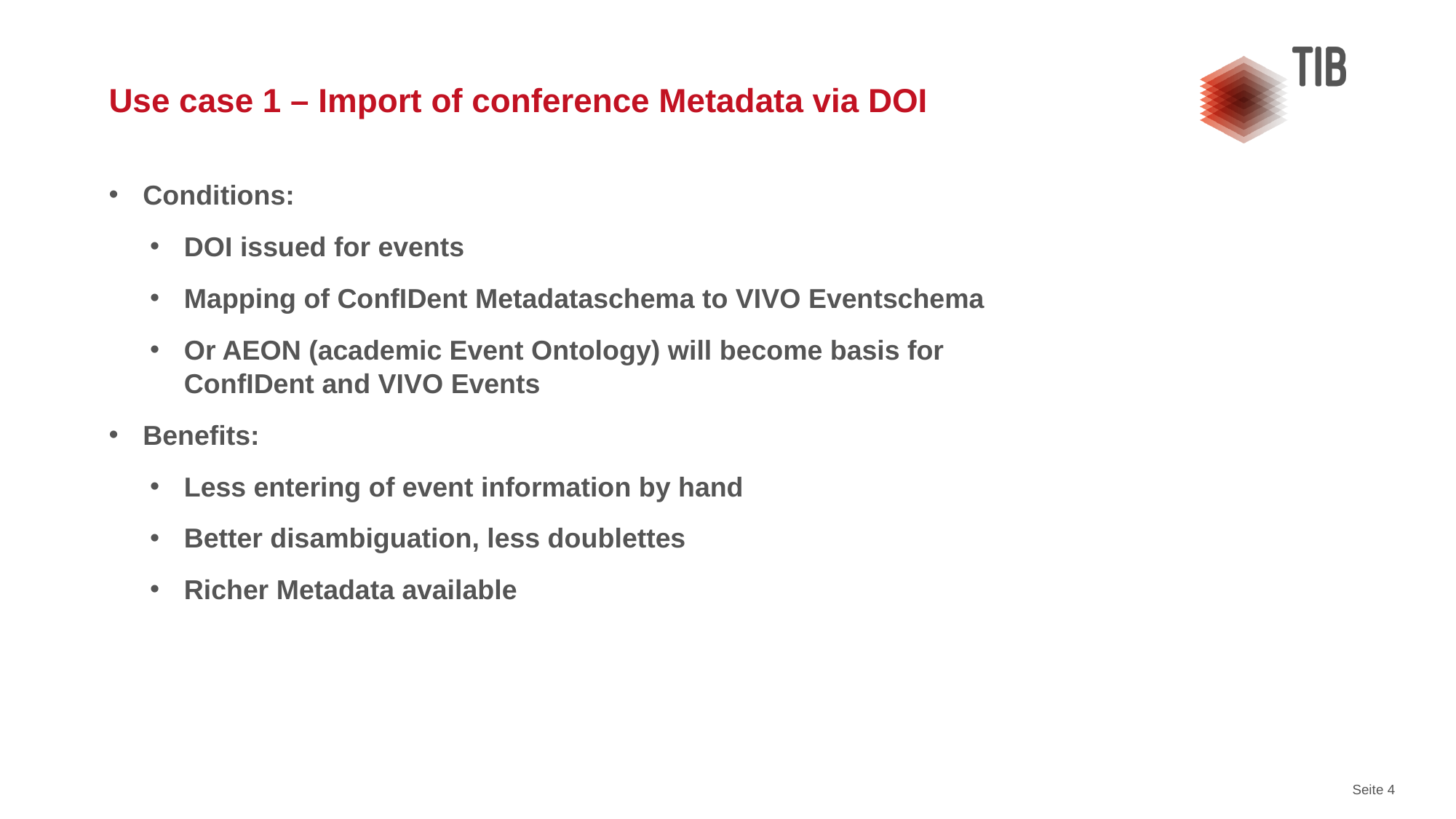

# Use case 1 – Import of conference Metadata via DOI
Conditions:
DOI issued for events
Mapping of ConfIDent Metadataschema to VIVO Eventschema
Or AEON (academic Event Ontology) will become basis for ConfIDent and VIVO Events
Benefits:
Less entering of event information by hand
Better disambiguation, less doublettes
Richer Metadata available